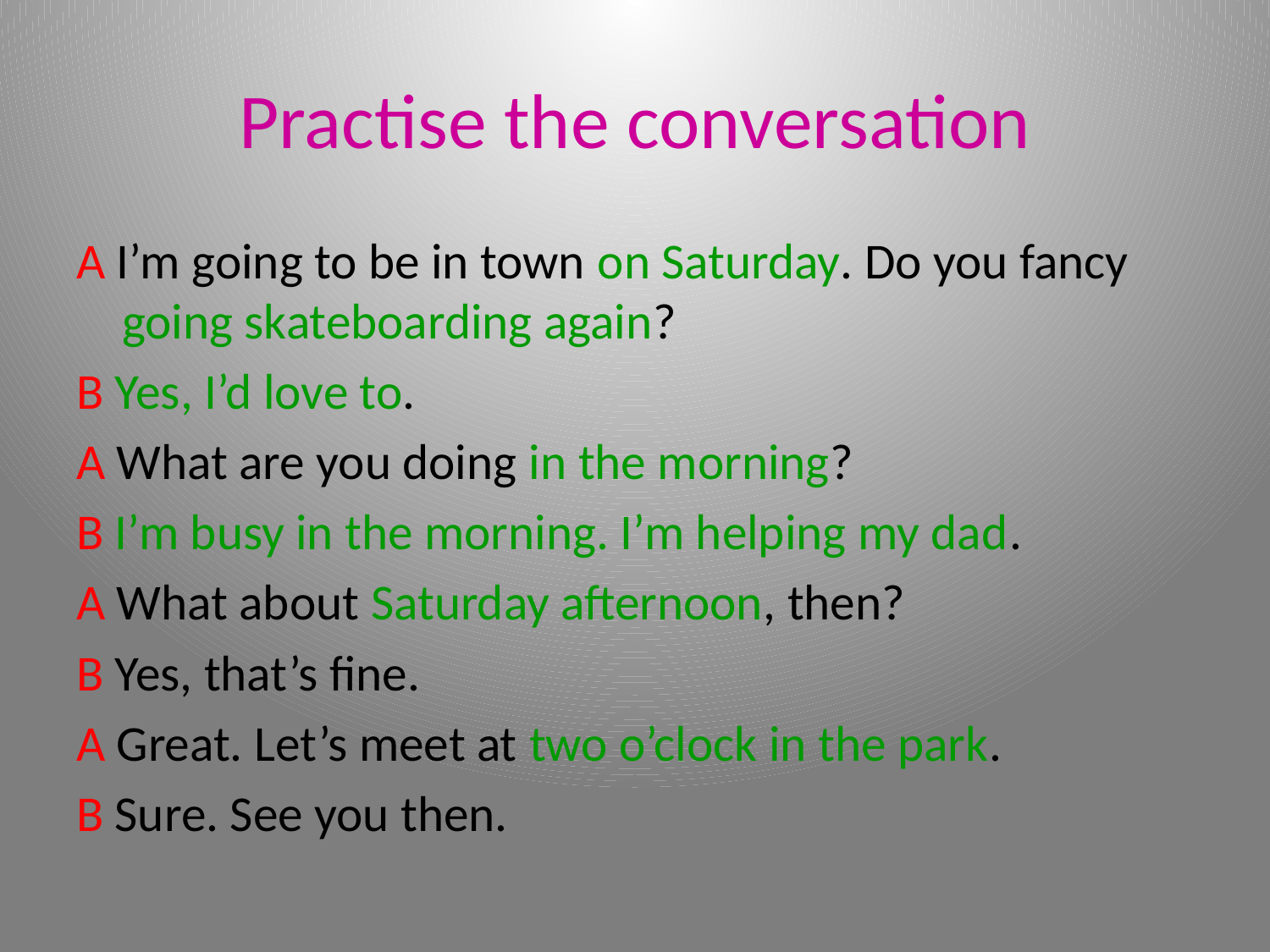

# Practise the conversation
A I’m going to be in town on Saturday. Do you fancy going skateboarding again?
B Yes, I’d love to.
A What are you doing in the morning?
B I’m busy in the morning. I’m helping my dad.
A What about Saturday afternoon, then?
B Yes, that’s fine.
A Great. Let’s meet at two o’clock in the park.
B Sure. See you then.